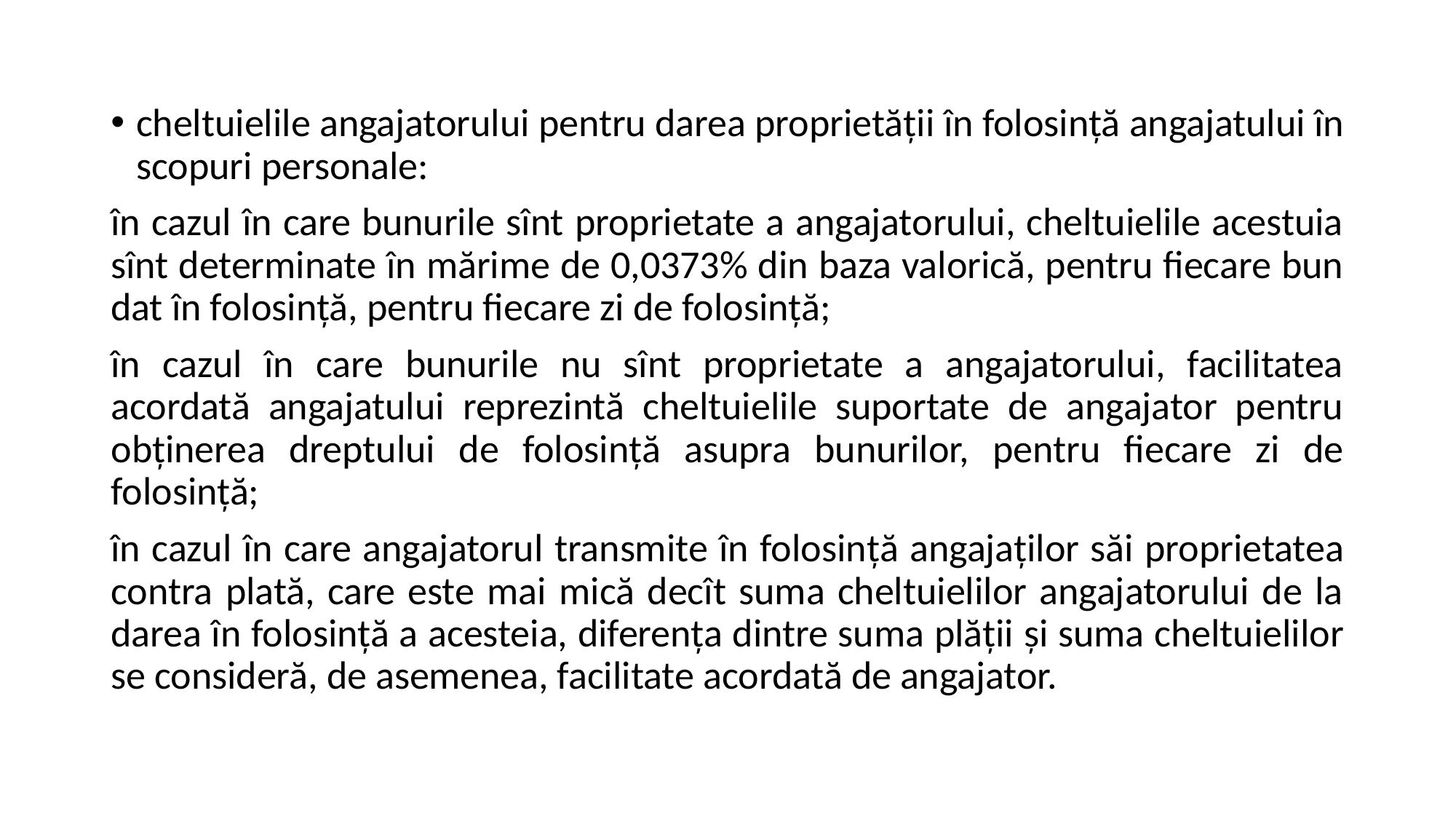

cheltuielile angajatorului pentru darea proprietăţii în folosinţă angajatului în scopuri personale:
în cazul în care bunurile sînt proprietate a angajatorului, cheltuielile acestuia sînt determinate în mărime de 0,0373% din baza valorică, pentru fiecare bun dat în folosinţă, pentru fiecare zi de folosinţă;
în cazul în care bunurile nu sînt proprietate a angajatorului, facilitatea acordată angajatului reprezintă cheltuielile suportate de angajator pentru obţinerea dreptului de folosinţă asupra bunurilor, pentru fiecare zi de folosinţă;
în cazul în care angajatorul transmite în folosinţă angajaţilor săi proprietatea contra plată, care este mai mică decît suma cheltuielilor angajatorului de la darea în folosinţă a acesteia, diferenţa dintre suma plăţii şi suma cheltuielilor se consideră, de asemenea, facilitate acordată de angajator.